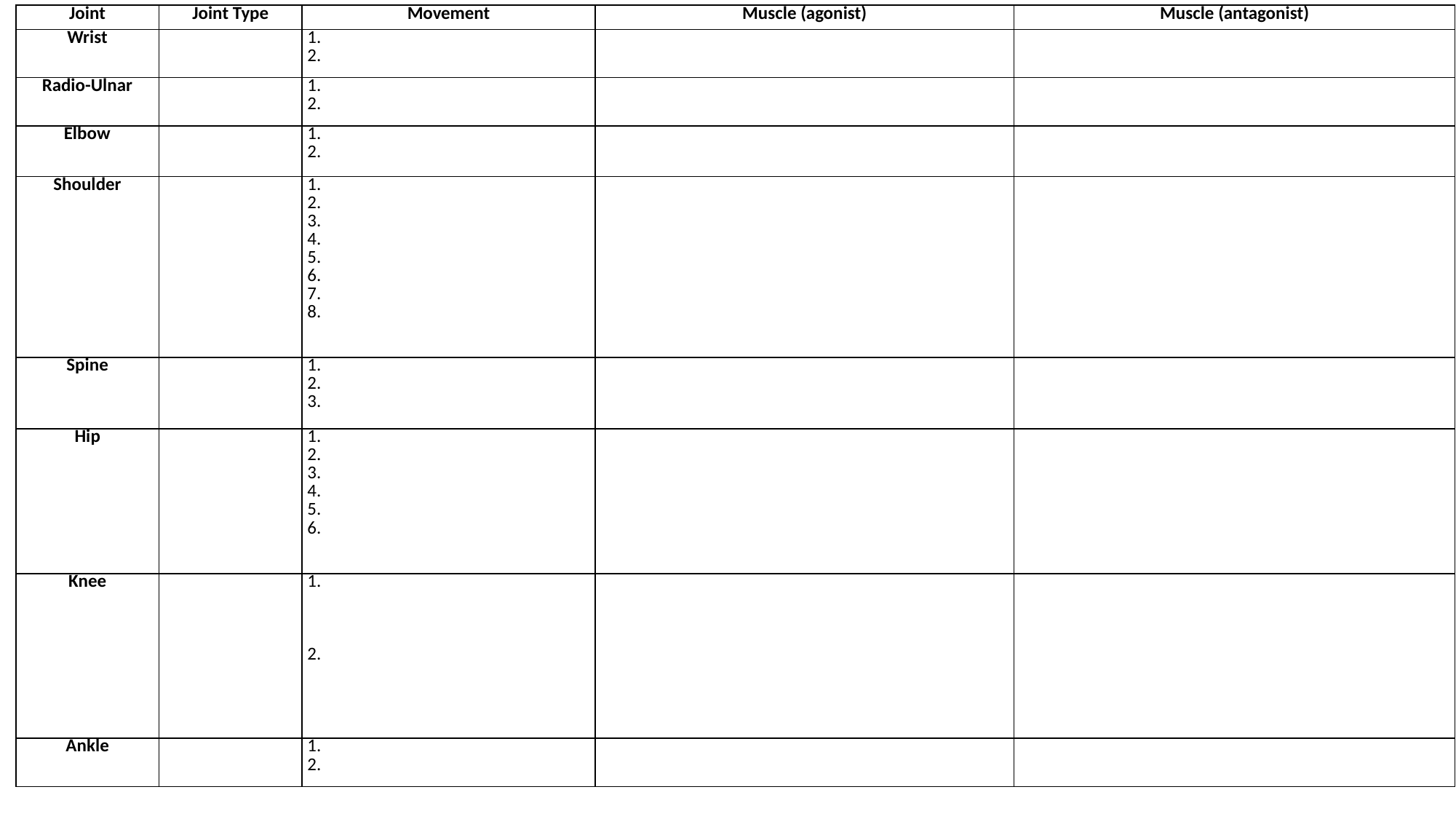

| Joint | Joint Type | Movement | Muscle (agonist) | Muscle (antagonist) |
| --- | --- | --- | --- | --- |
| Wrist |  | 1. 2. |  |  |
| Radio-Ulnar |  | 1. 2. |  |  |
| Elbow |  | 1. 2. |  |  |
| Shoulder |  | 1. 2. 3. 4. 5. 6. 7. 8. |  |  |
| Spine |  | 1. 2. 3. |  |  |
| Hip |  | 1. 2. 3. 4. 5. 6. |  |  |
| Knee |  | 1. 2. |  |  |
| Ankle |  | 1. 2. |  |  |